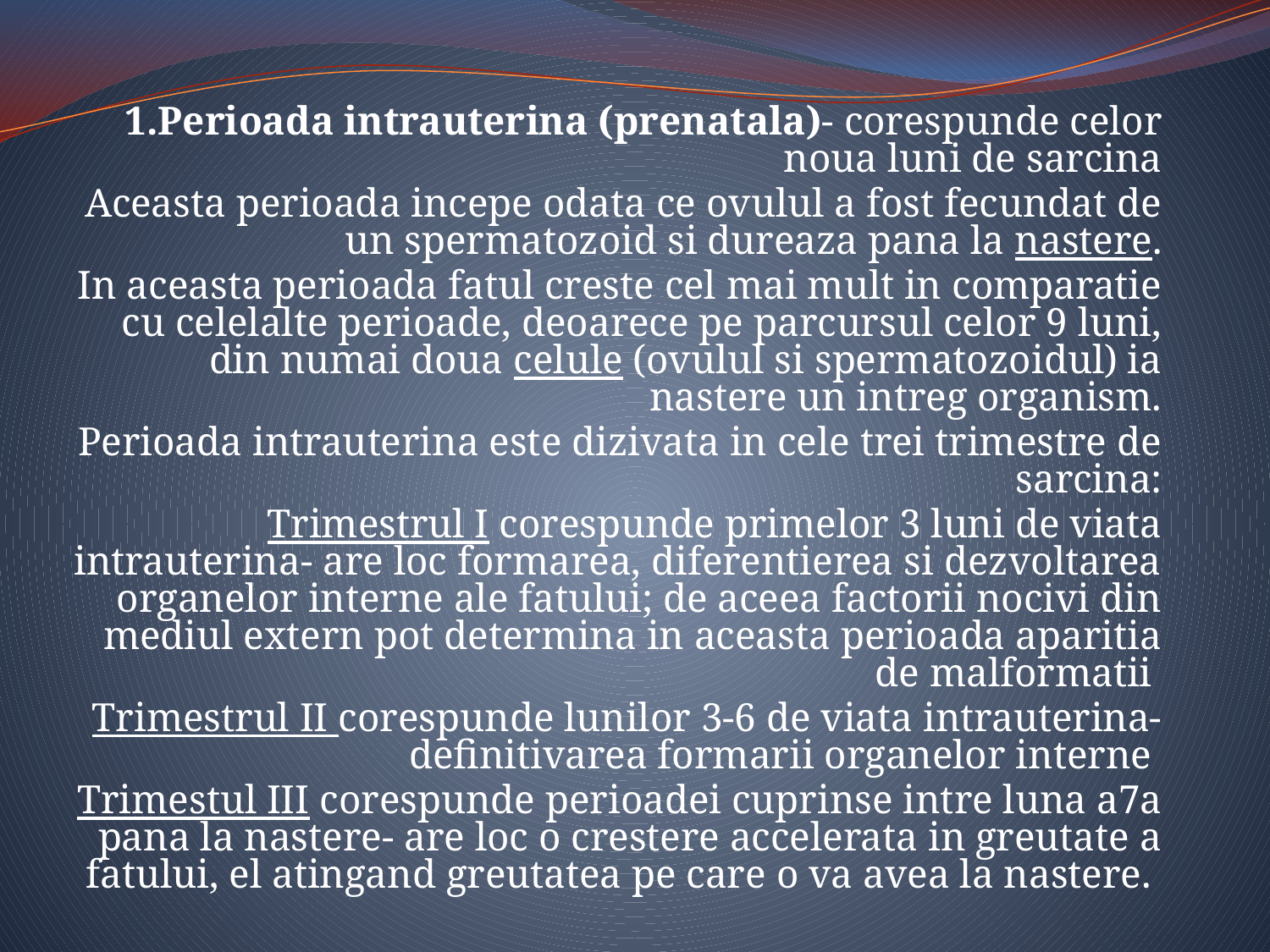

1.Perioada intrauterina (prenatala)- corespunde celor noua luni de sarcina
Aceasta perioada incepe odata ce ovulul a fost fecundat de un spermatozoid si dureaza pana la nastere.
In aceasta perioada fatul creste cel mai mult in comparatie cu celelalte perioade, deoarece pe parcursul celor 9 luni, din numai doua celule (ovulul si spermatozoidul) ia nastere un intreg organism.
Perioada intrauterina este dizivata in cele trei trimestre de sarcina:
Trimestrul I corespunde primelor 3 luni de viata intrauterina- are loc formarea, diferentierea si dezvoltarea organelor interne ale fatului; de aceea factorii nocivi din mediul extern pot determina in aceasta perioada aparitia de malformatii
Trimestrul II corespunde lunilor 3-6 de viata intrauterina- definitivarea formarii organelor interne
Trimestul III corespunde perioadei cuprinse intre luna a7a pana la nastere- are loc o crestere accelerata in greutate a fatului, el atingand greutatea pe care o va avea la nastere.